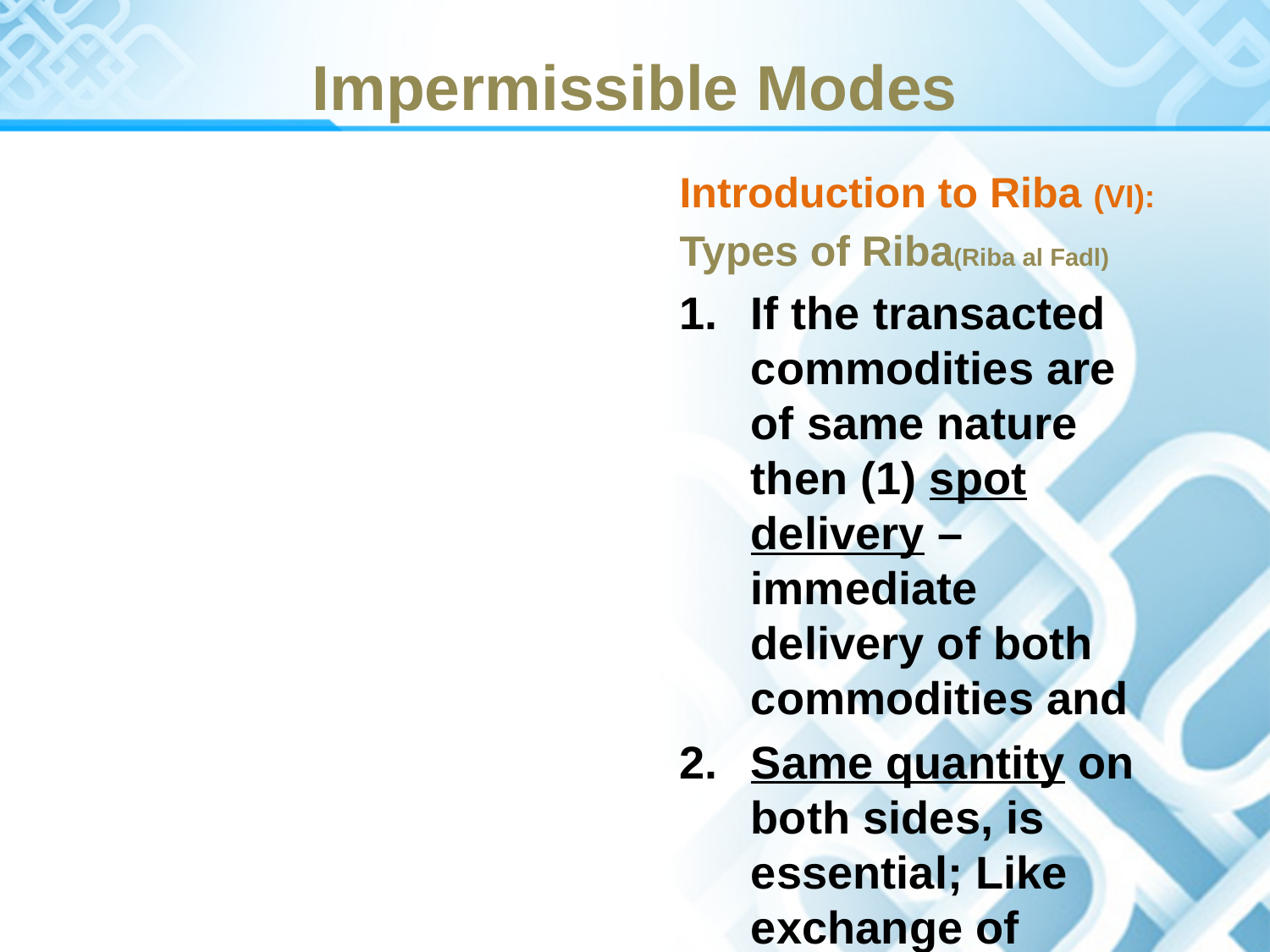

Impermissible Modes
Introduction to Riba (VI):
Types of Riba(Riba al Fadl)
If the transacted commodities are of same nature then (1) spot delivery – immediate delivery of both commodities and
Same quantity on both sides, is essential; Like exchange of wheat with wheat;